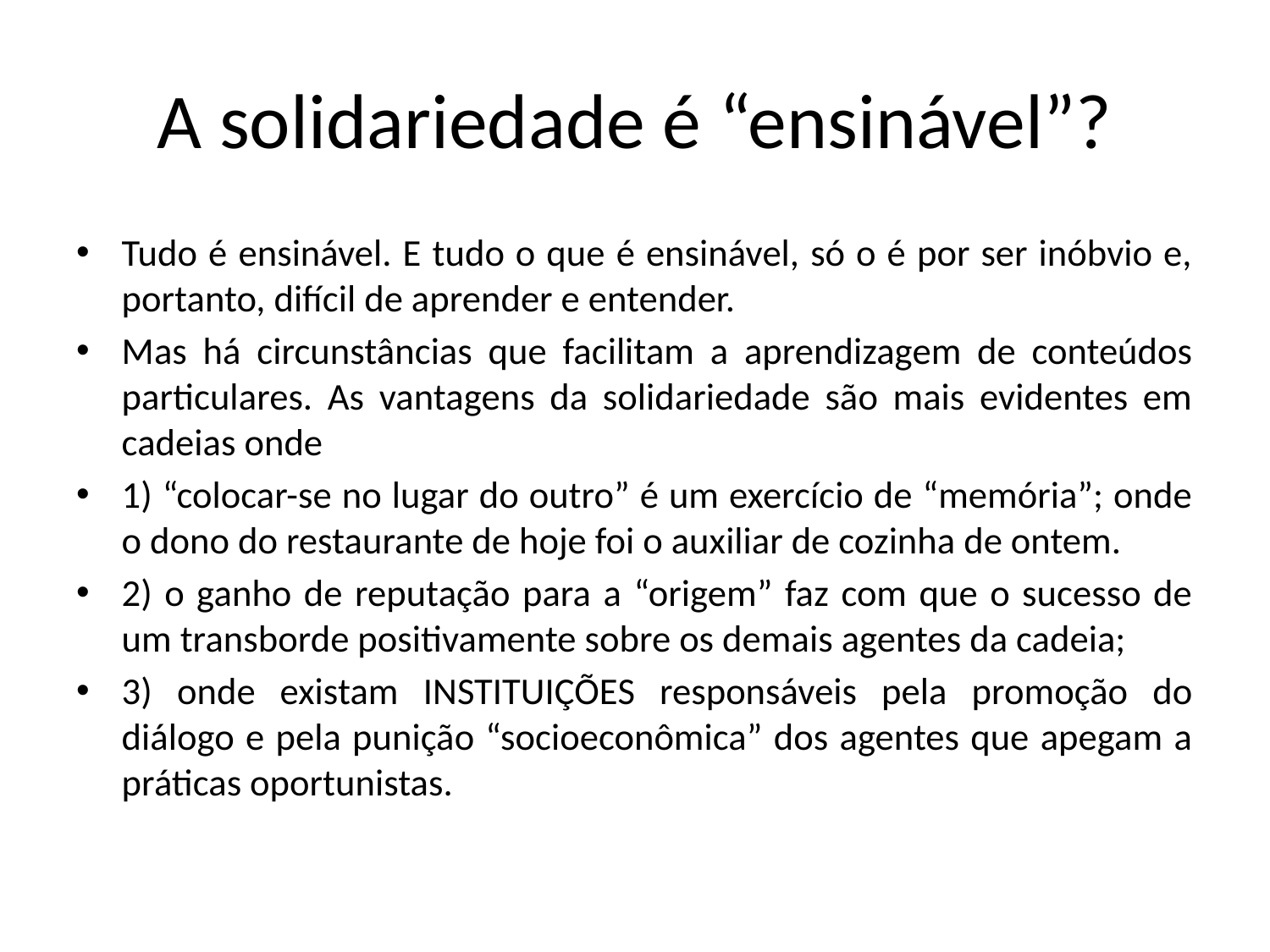

# A solidariedade é “ensinável”?
Tudo é ensinável. E tudo o que é ensinável, só o é por ser inóbvio e, portanto, difícil de aprender e entender.
Mas há circunstâncias que facilitam a aprendizagem de conteúdos particulares. As vantagens da solidariedade são mais evidentes em cadeias onde
1) “colocar-se no lugar do outro” é um exercício de “memória”; onde o dono do restaurante de hoje foi o auxiliar de cozinha de ontem.
2) o ganho de reputação para a “origem” faz com que o sucesso de um transborde positivamente sobre os demais agentes da cadeia;
3) onde existam INSTITUIÇÕES responsáveis pela promoção do diálogo e pela punição “socioeconômica” dos agentes que apegam a práticas oportunistas.